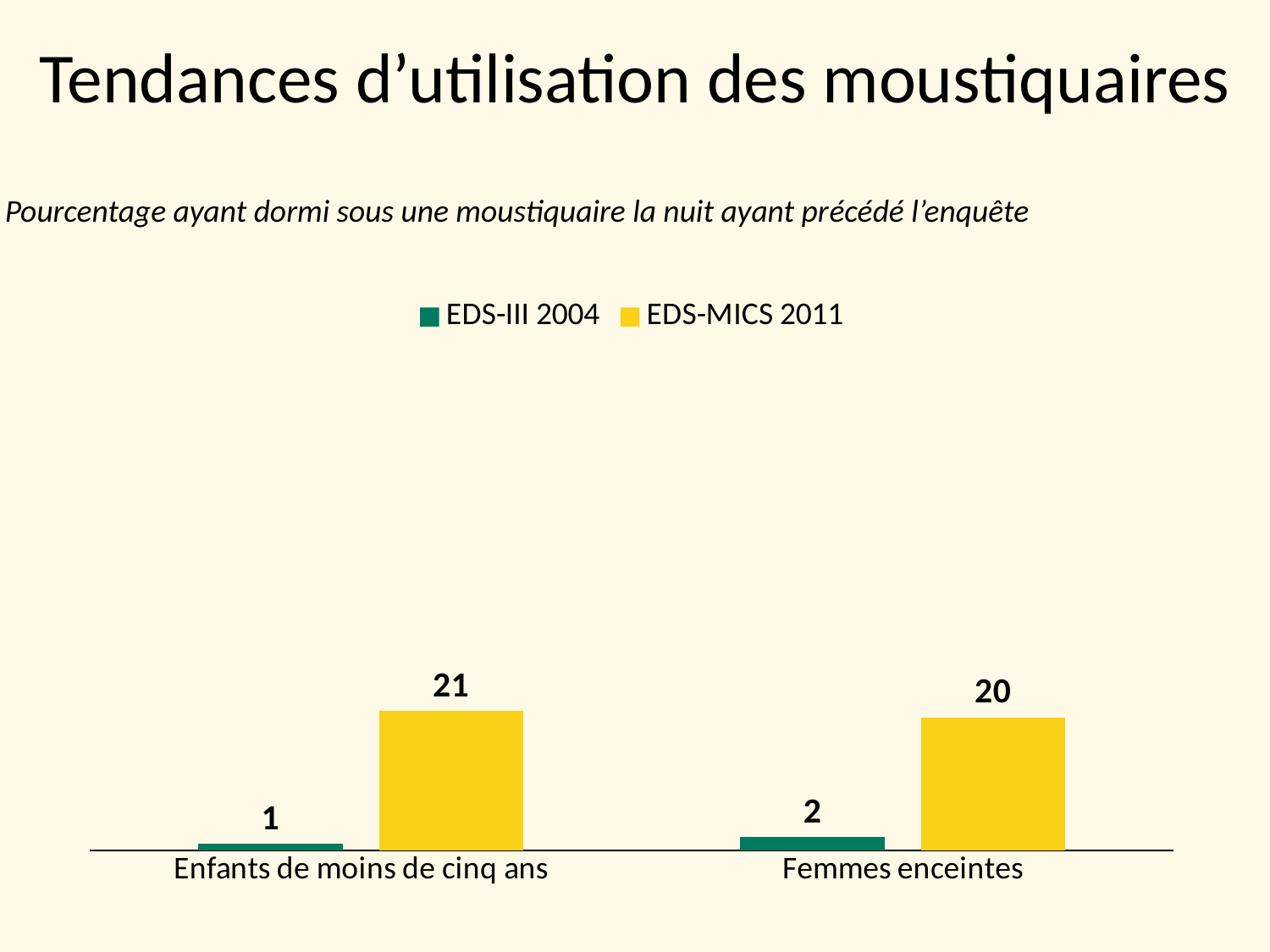

# Tendances d’utilisation des moustiquaires
Pourcentage ayant dormi sous une moustiquaire la nuit ayant précédé l’enquête

### Chart

| Category | EDS-III 2004 | EDS-MICS 2011 |
|---|---|---|
| Enfants de moins de cinq ans | 1.0 | 21.0 |
| Femmes enceintes | 2.0 | 20.0 |